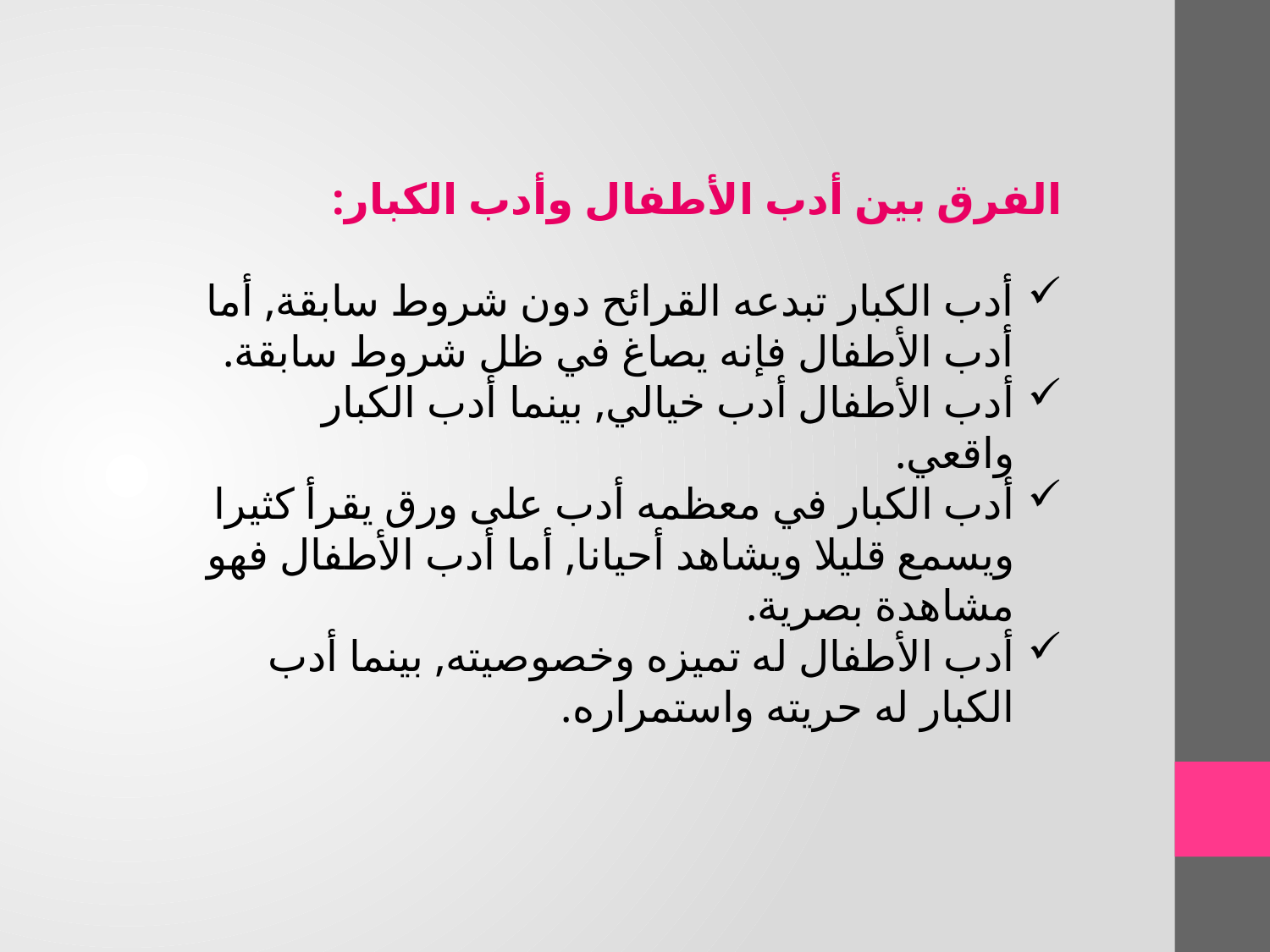

الفرق بين أدب الأطفال وأدب الكبار:

أدب الكبار تبدعه القرائح دون شروط سابقة, أما أدب الأطفال فإنه يصاغ في ظل شروط سابقة.
أدب الأطفال أدب خيالي, بينما أدب الكبار واقعي.
أدب الكبار في معظمه أدب على ورق يقرأ كثيرا ويسمع قليلا ويشاهد أحيانا, أما أدب الأطفال فهو مشاهدة بصرية.
أدب الأطفال له تميزه وخصوصيته, بينما أدب الكبار له حريته واستمراره.